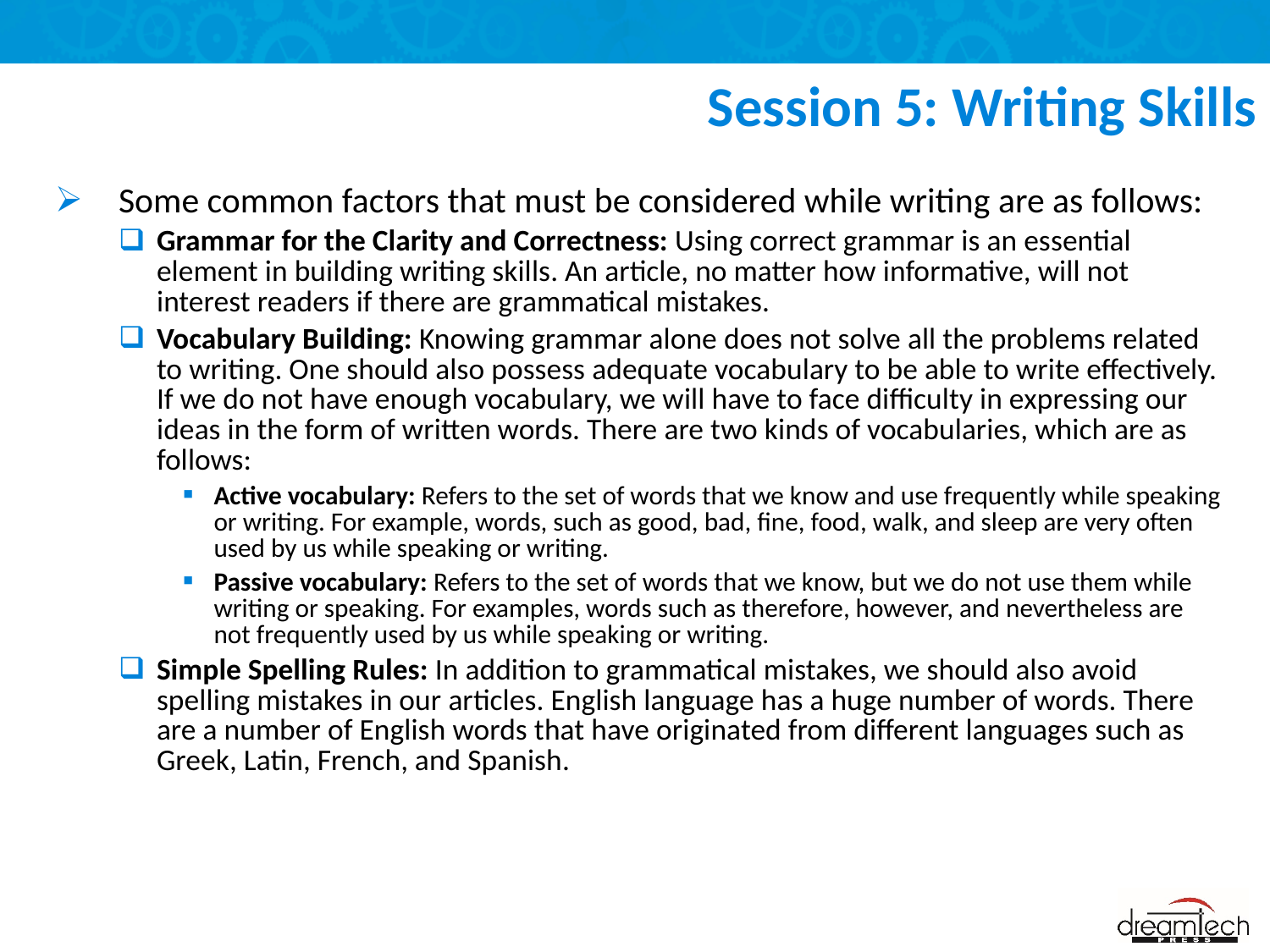

# Session 5: Writing Skills
Some common factors that must be considered while writing are as follows:
Grammar for the Clarity and Correctness: Using correct grammar is an essential element in building writing skills. An article, no matter how informative, will not interest readers if there are grammatical mistakes.
Vocabulary Building: Knowing grammar alone does not solve all the problems related to writing. One should also possess adequate vocabulary to be able to write effectively. If we do not have enough vocabulary, we will have to face difficulty in expressing our ideas in the form of written words. There are two kinds of vocabularies, which are as follows:
Active vocabulary: Refers to the set of words that we know and use frequently while speaking or writing. For example, words, such as good, bad, fine, food, walk, and sleep are very often used by us while speaking or writing.
Passive vocabulary: Refers to the set of words that we know, but we do not use them while writing or speaking. For examples, words such as therefore, however, and nevertheless are not frequently used by us while speaking or writing.
Simple Spelling Rules: In addition to grammatical mistakes, we should also avoid spelling mistakes in our articles. English language has a huge number of words. There are a number of English words that have originated from different languages such as Greek, Latin, French, and Spanish.